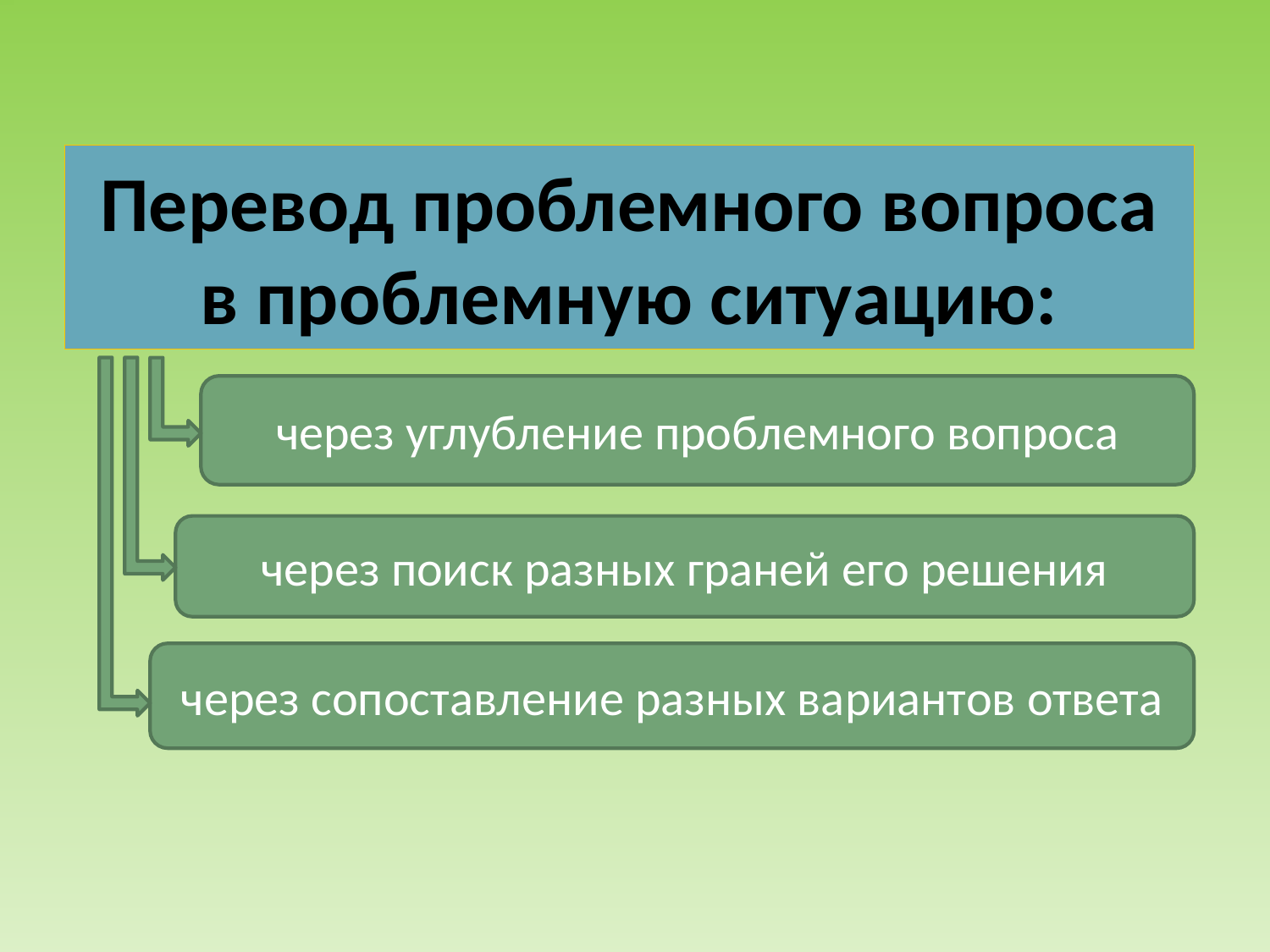

# Перевод проблемного вопроса в проблемную ситуацию:
через углубление проблемного вопроса

через поиск разных граней его решения
через сопоставление разных вариантов ответа